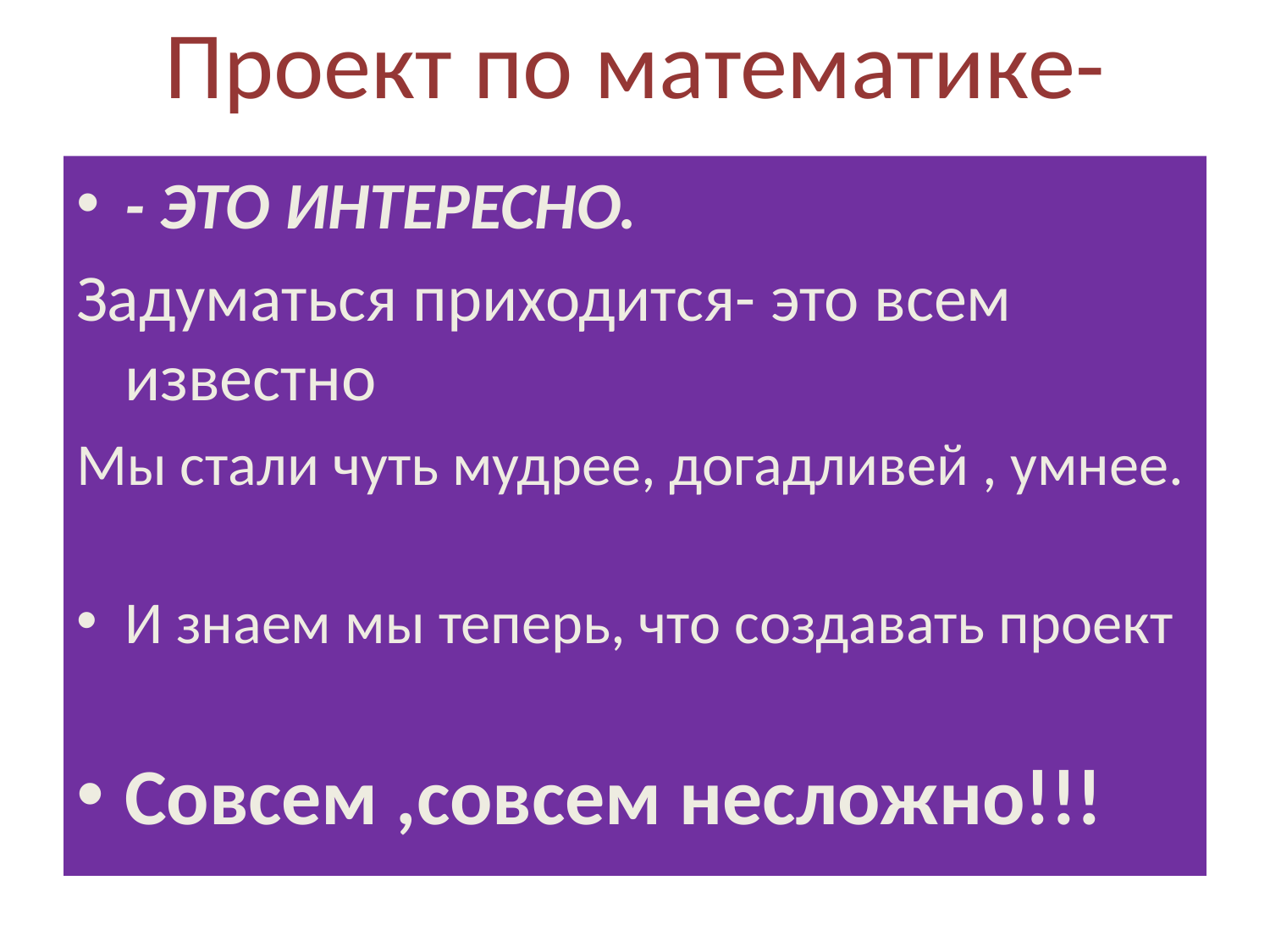

# Проект по математике-
- ЭТО ИНТЕРЕСНО.
Задуматься приходится- это всем известно
Мы стали чуть мудрее, догадливей , умнее.

И знаем мы теперь, что создавать проект

Совсем ,совсем несложно!!!